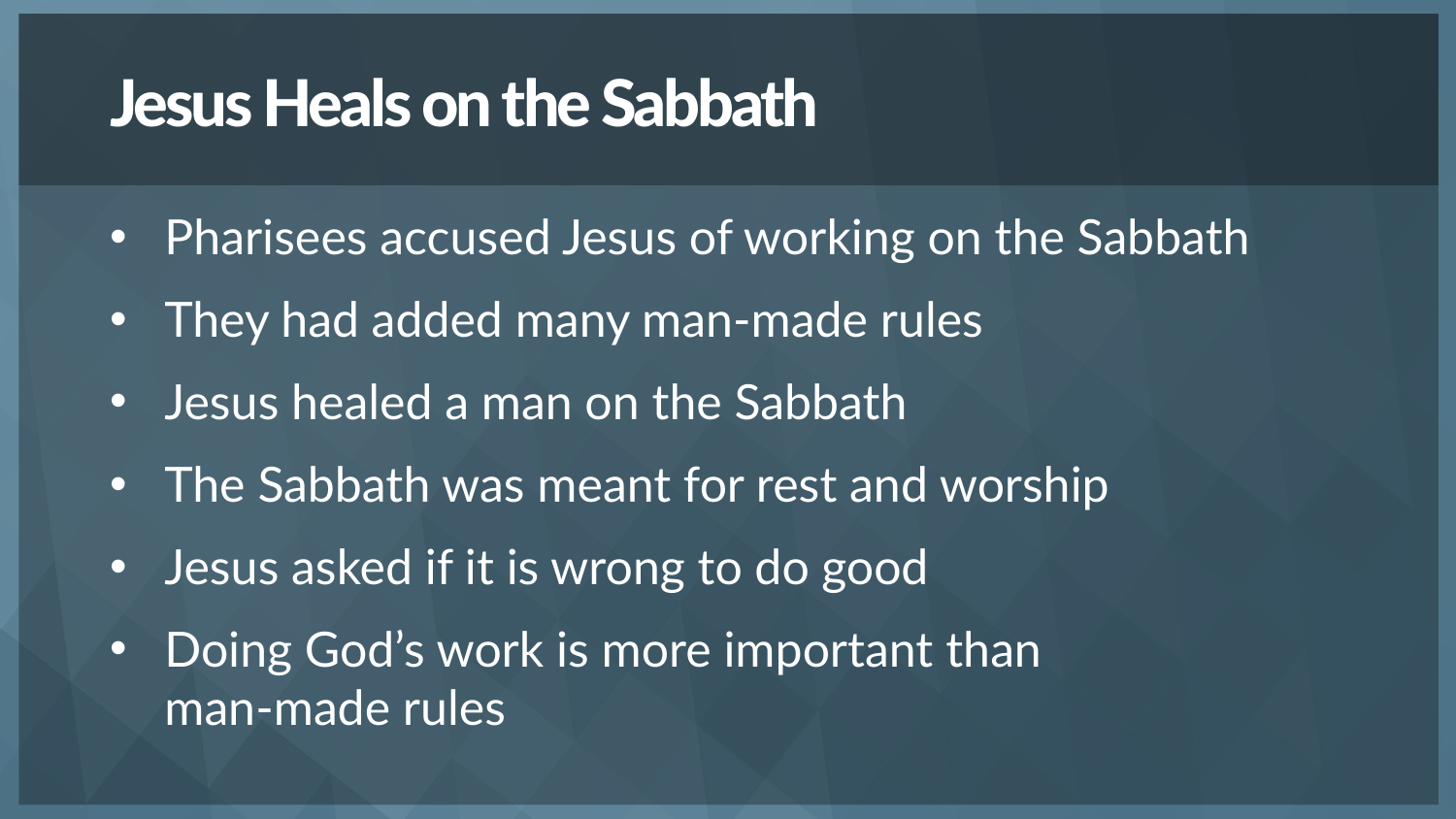

# Jesus Heals on the Sabbath
Pharisees accused Jesus of working on the Sabbath
They had added many man-made rules
Jesus healed a man on the Sabbath
The Sabbath was meant for rest and worship
Jesus asked if it is wrong to do good
Doing God’s work is more important than
man-made rules